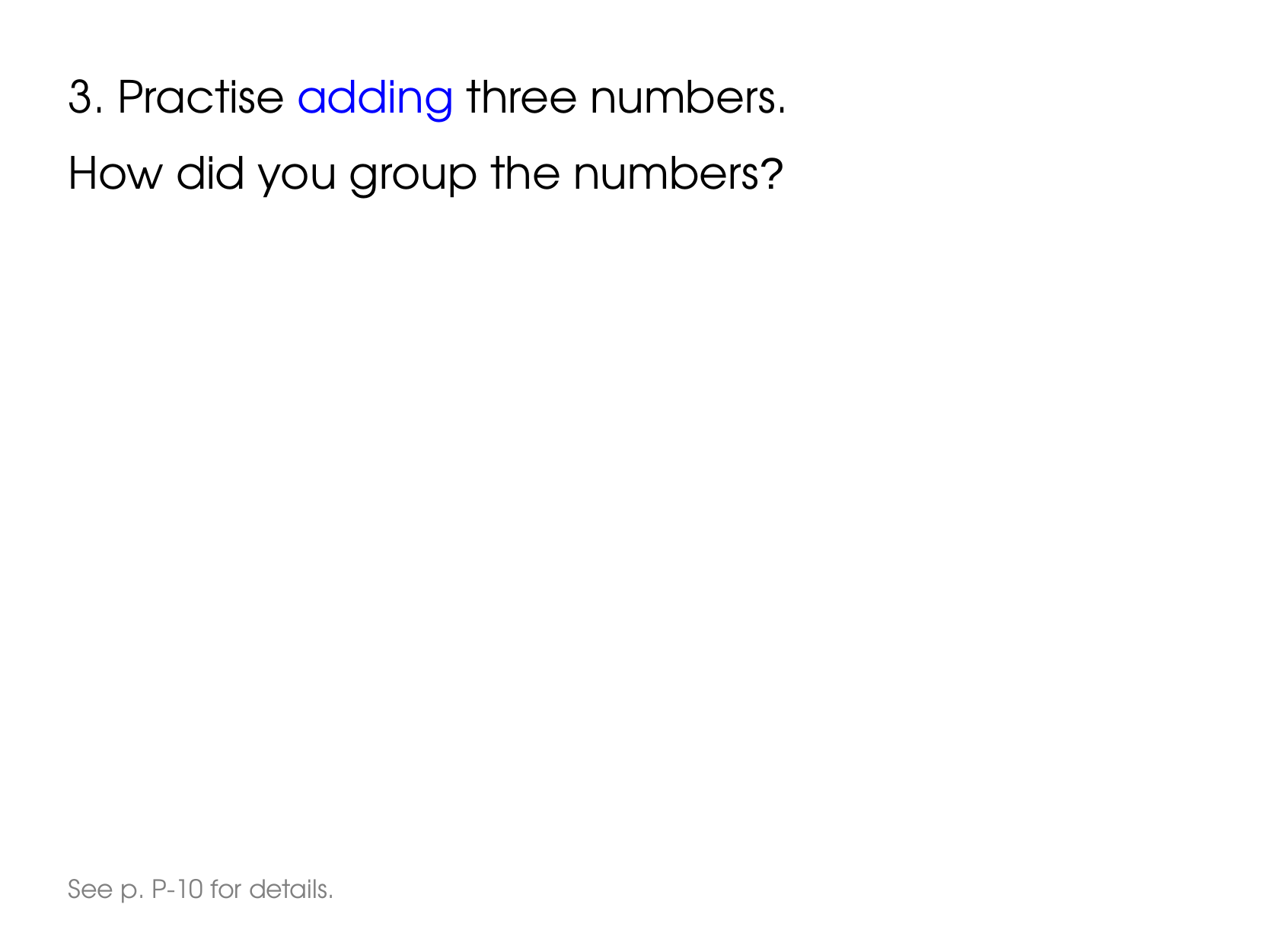

3. Practise adding three numbers.
How did you group the numbers?
See p. P-10 for details.